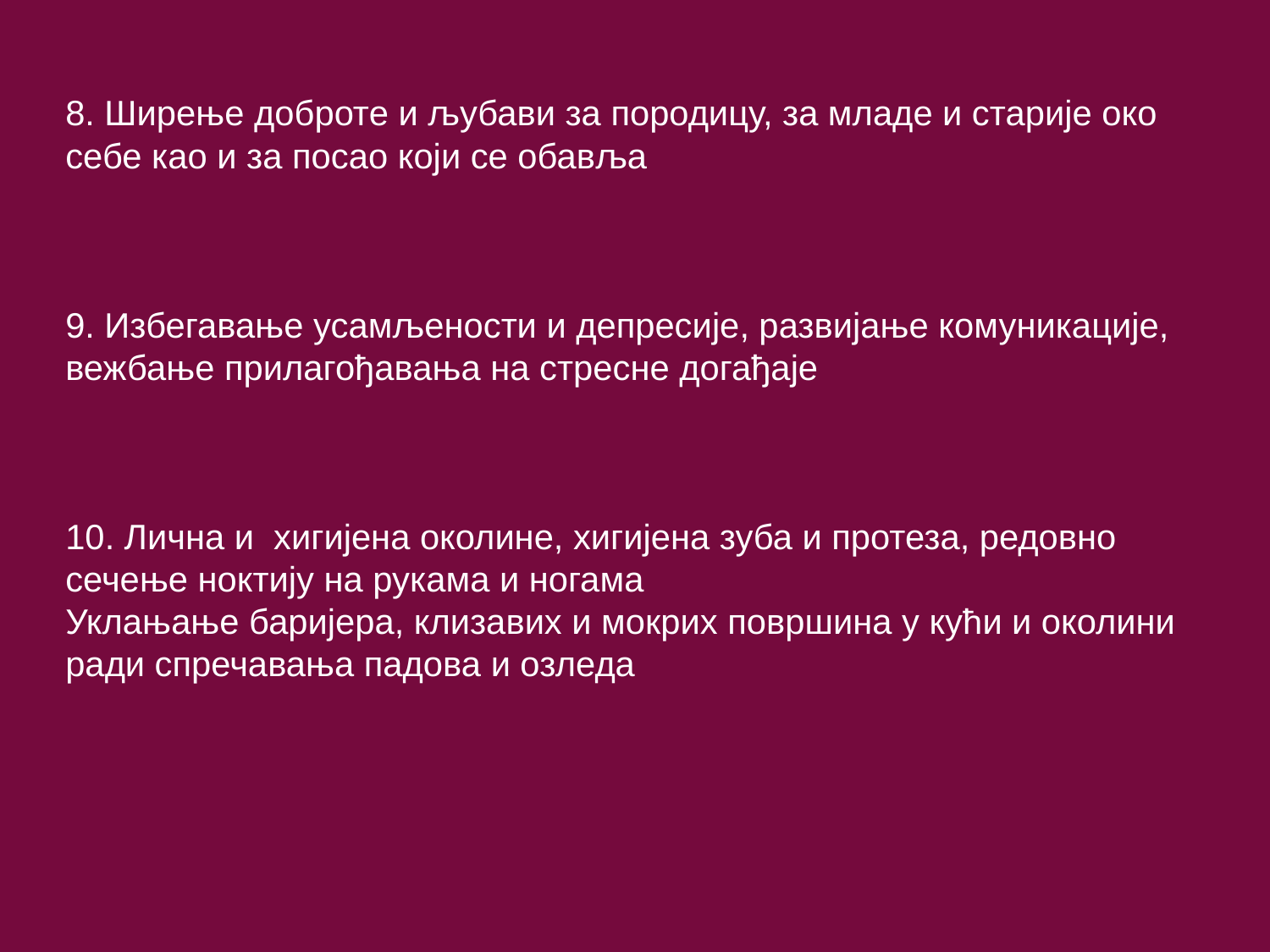

8. Ширење доброте и љубави за породицу, за младе и старије око себе као и за посао који се обавља

9. Избегавање усамљености и депресије, развијање комуникације, вежбање прилагођавања на стресне догађаје

10. Лична и  хигијена околине, хигијена зуба и протеза, редовно сечење ноктију на рукама и ногама
Уклањање баријера, клизавих и мокрих површина у кући и околини ради спречавања падова и озледа